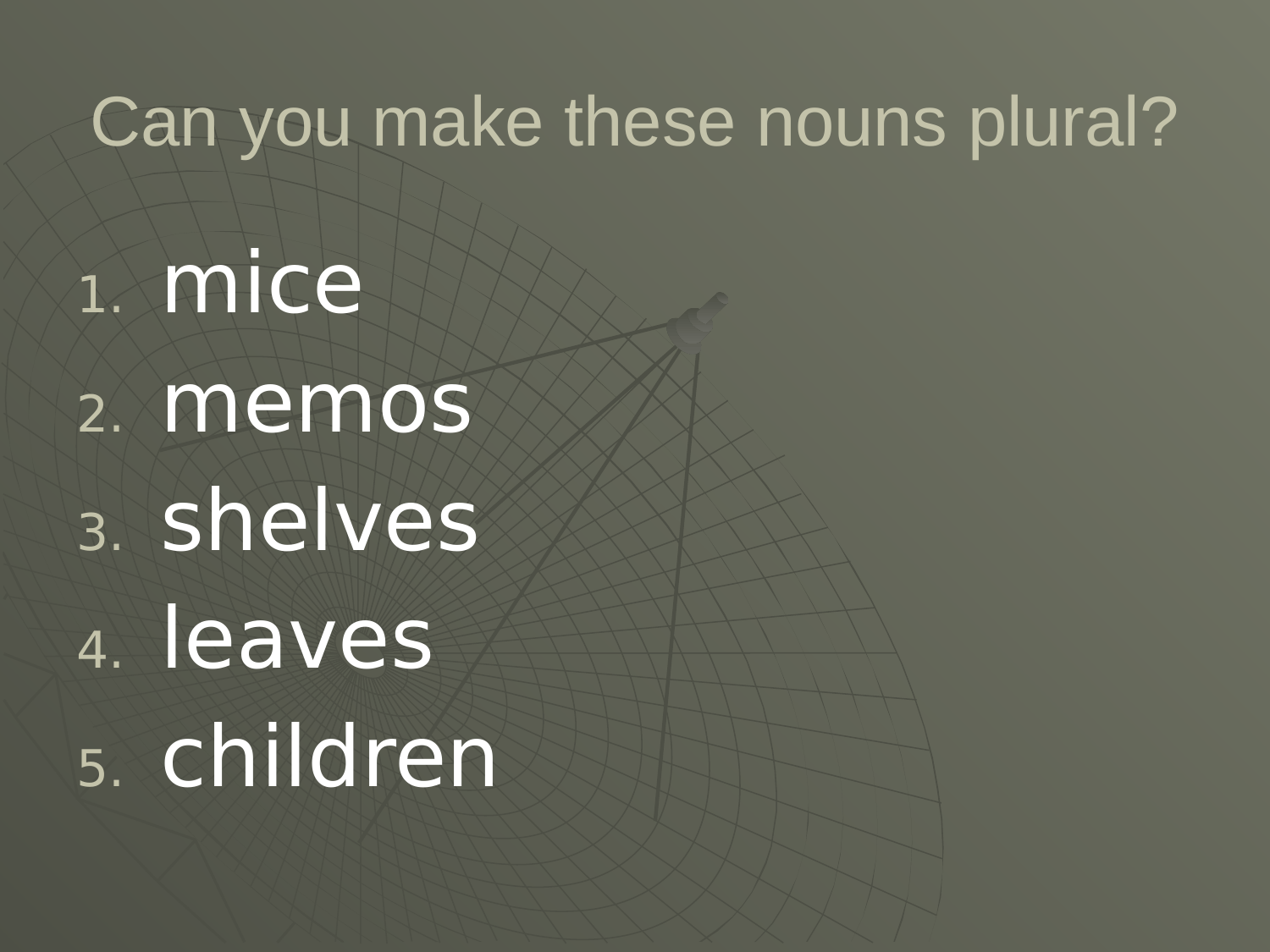

# Can you make these nouns plural?
mice
memos
shelves
leaves
children